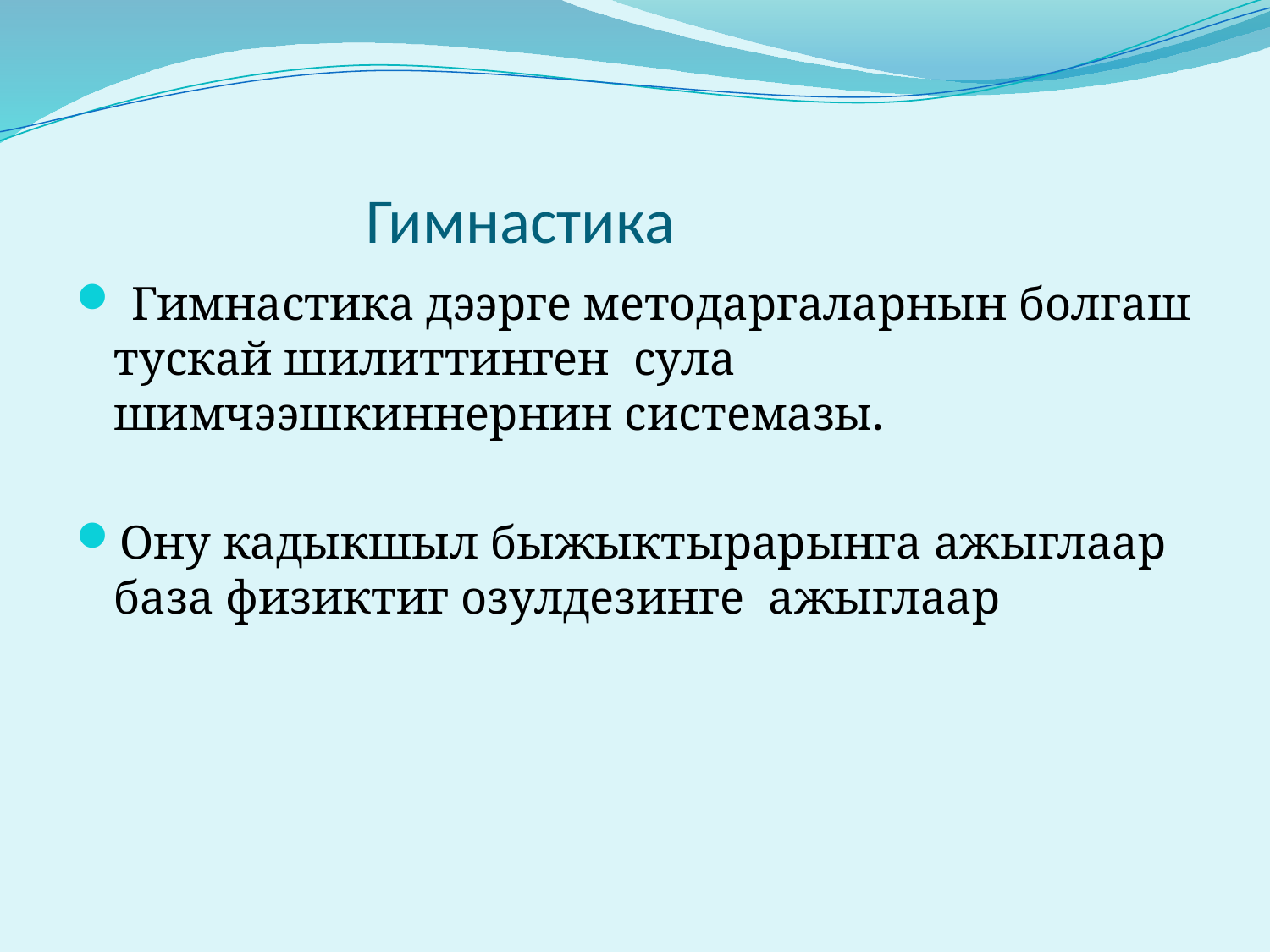

# Гимнастика
 Гимнастика дээрге методаргаларнын болгаш тускай шилиттинген  сула шимчээшкиннернин системазы.

Ону кадыкшыл быжыктырарынга ажыглаар база физиктиг озулдезинге  ажыглаар